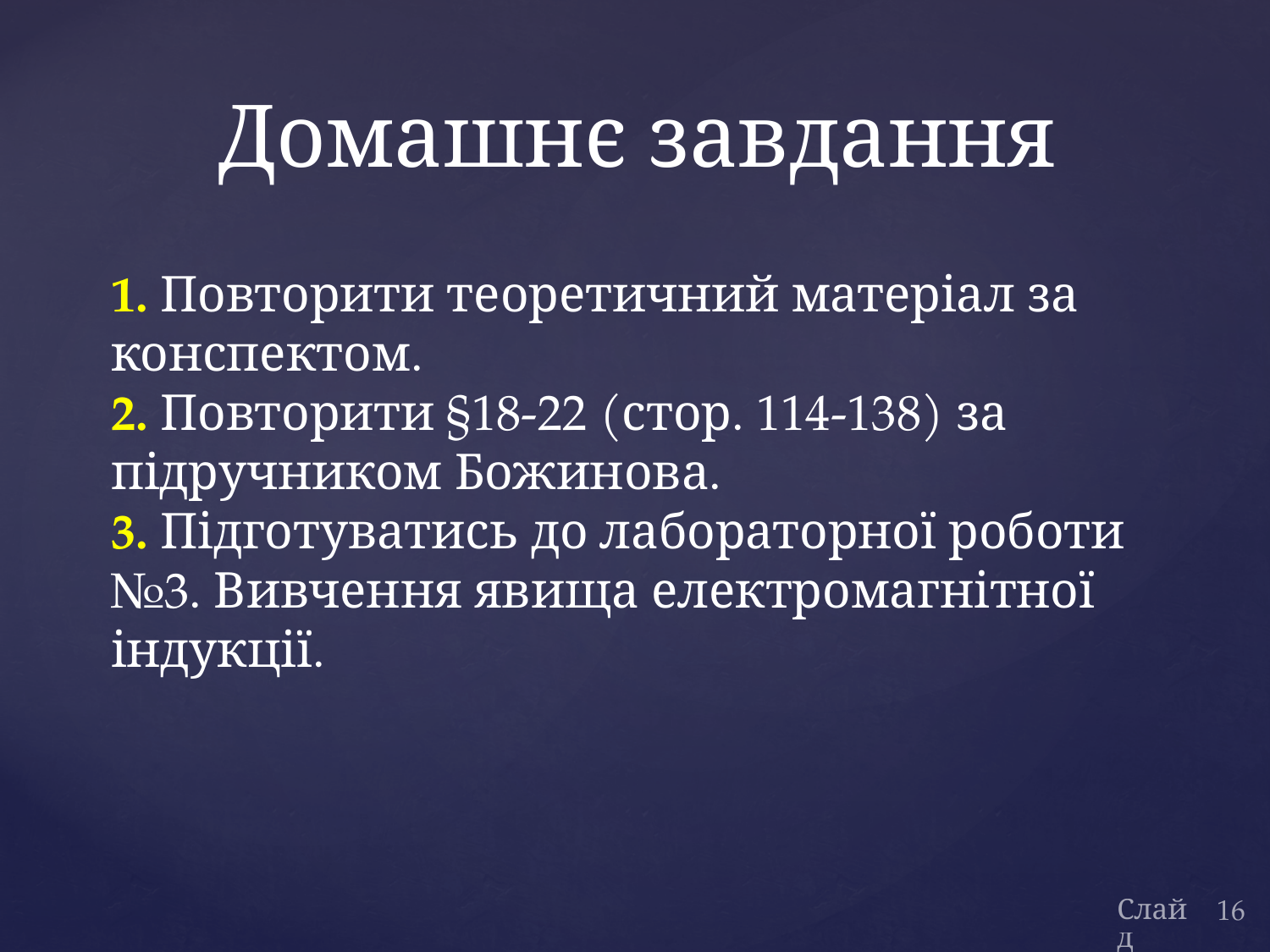

# Домашнє завдання
1. Повторити теоретичний матеріал за конспектом.
2. Повторити §18-22 (стор. 114-138) за підручником Божинова.
3. Підготуватись до лабораторної роботи №3. Вивчення явища електромагнітної індукції.
Слайд
16